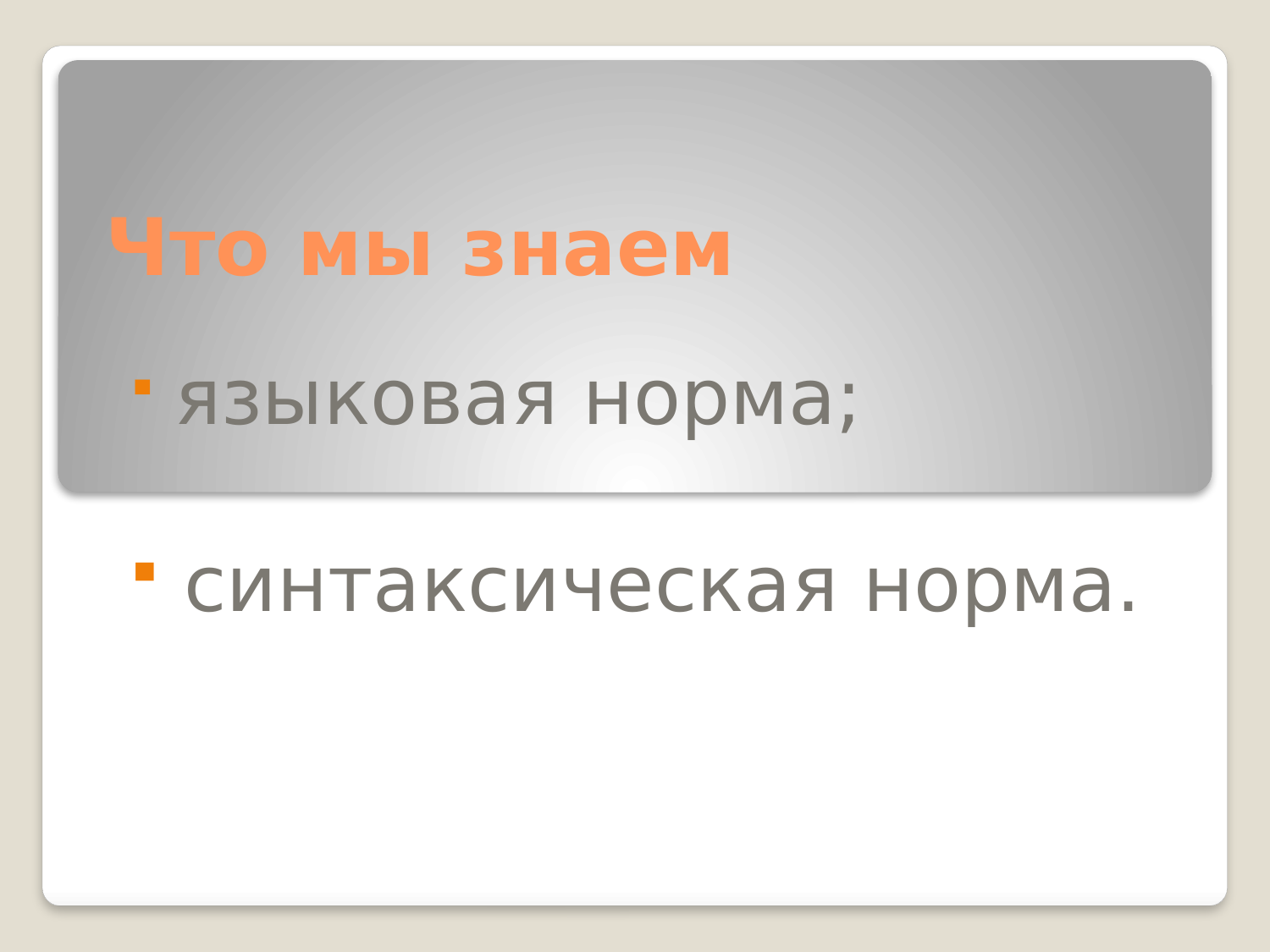

# Что мы знаем
 языковая норма;

 синтаксическая норма.